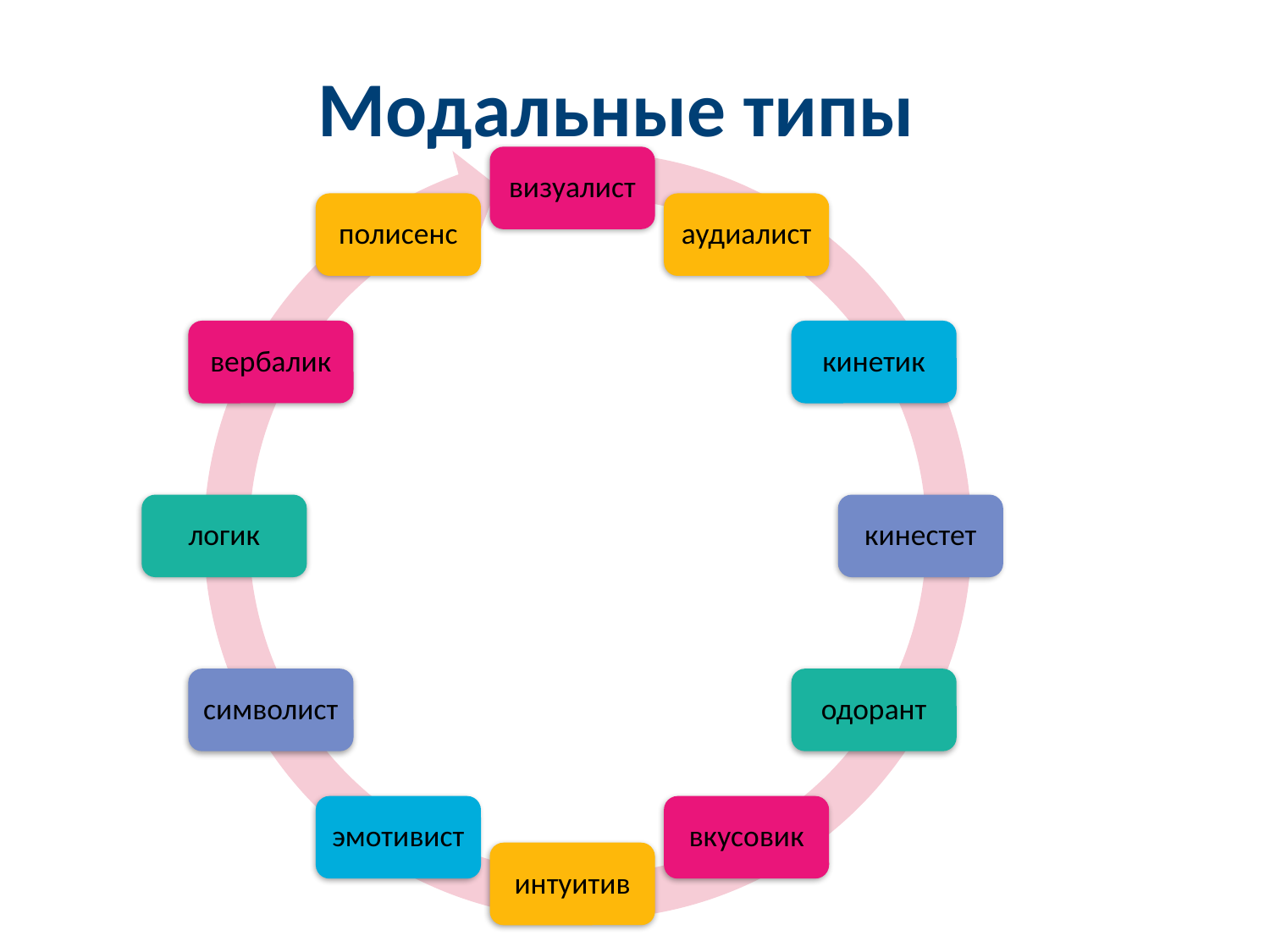

# Модальные типы
визуалист
аудиалист
кинетик
кинестет
одорант
вкусовик
интуитив
эмотивист
символист
логик
вербалик
полисенс